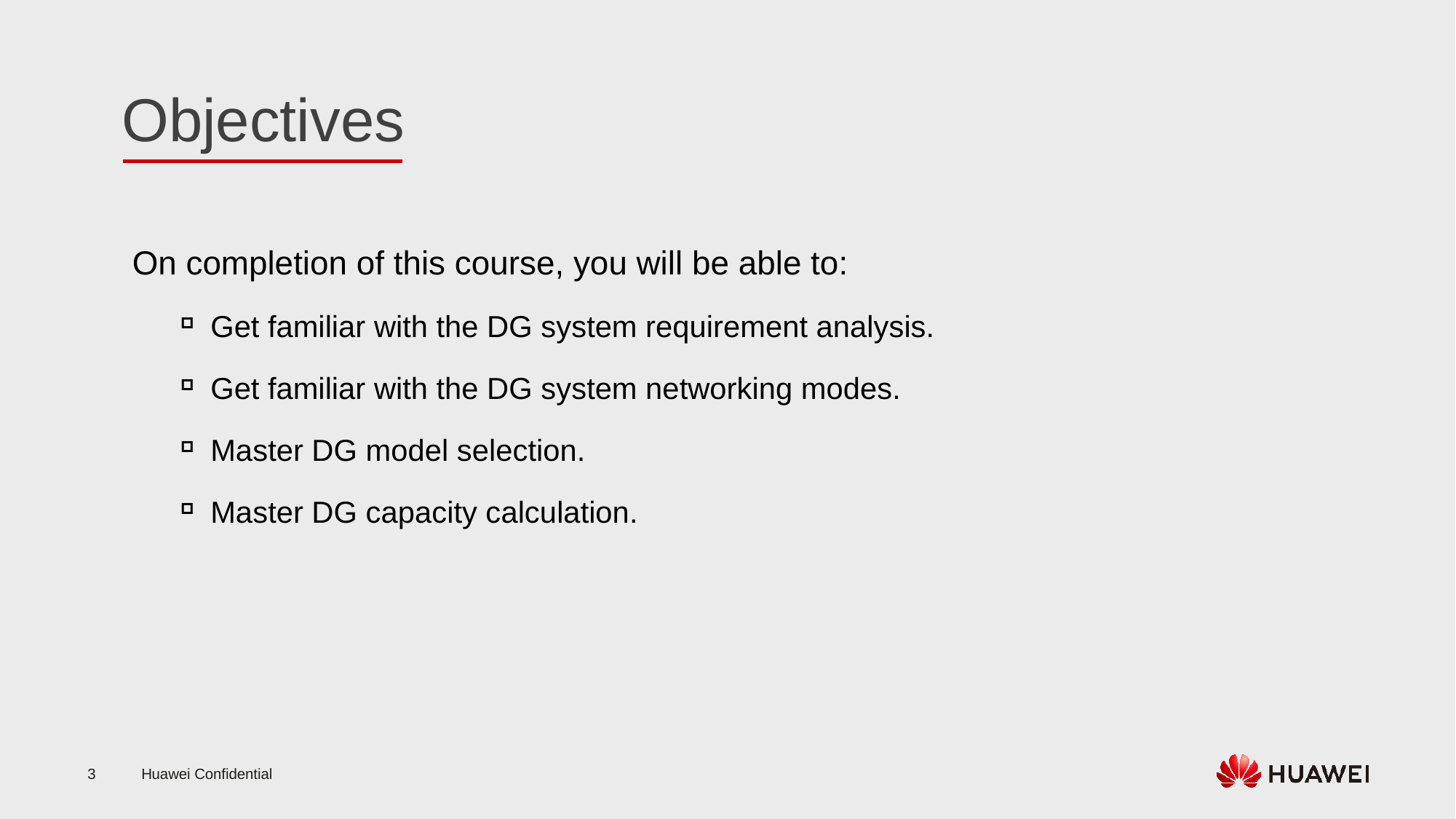

On completion of this course, you will be able to:
Get familiar with the DG system requirement analysis.
Get familiar with the DG system networking modes.
Master DG model selection.
Master DG capacity calculation.